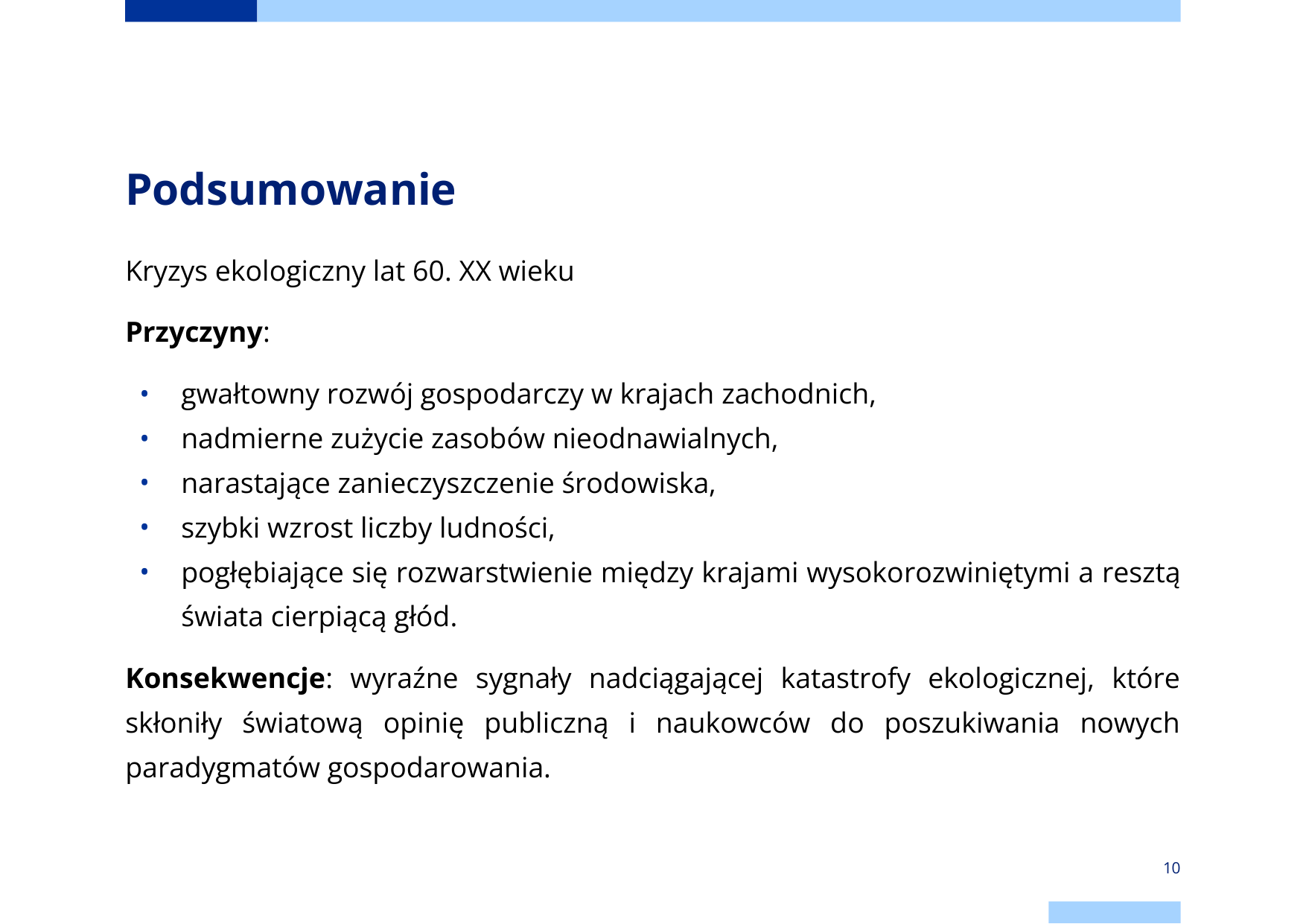

# Podsumowanie
Kryzys ekologiczny lat 60. XX wieku
Przyczyny:
gwałtowny rozwój gospodarczy w krajach zachodnich,
nadmierne zużycie zasobów nieodnawialnych,
narastające zanieczyszczenie środowiska,
szybki wzrost liczby ludności,
pogłębiające się rozwarstwienie między krajami wysoko­rozwiniętymi a resztą świata cierpiącą głód.
Konsekwencje: wyraźne sygnały nadciągającej katastrofy ekologicznej, które skłoniły światową opinię publiczną i naukowców do poszukiwania nowych paradygmatów gospodarowania.
10